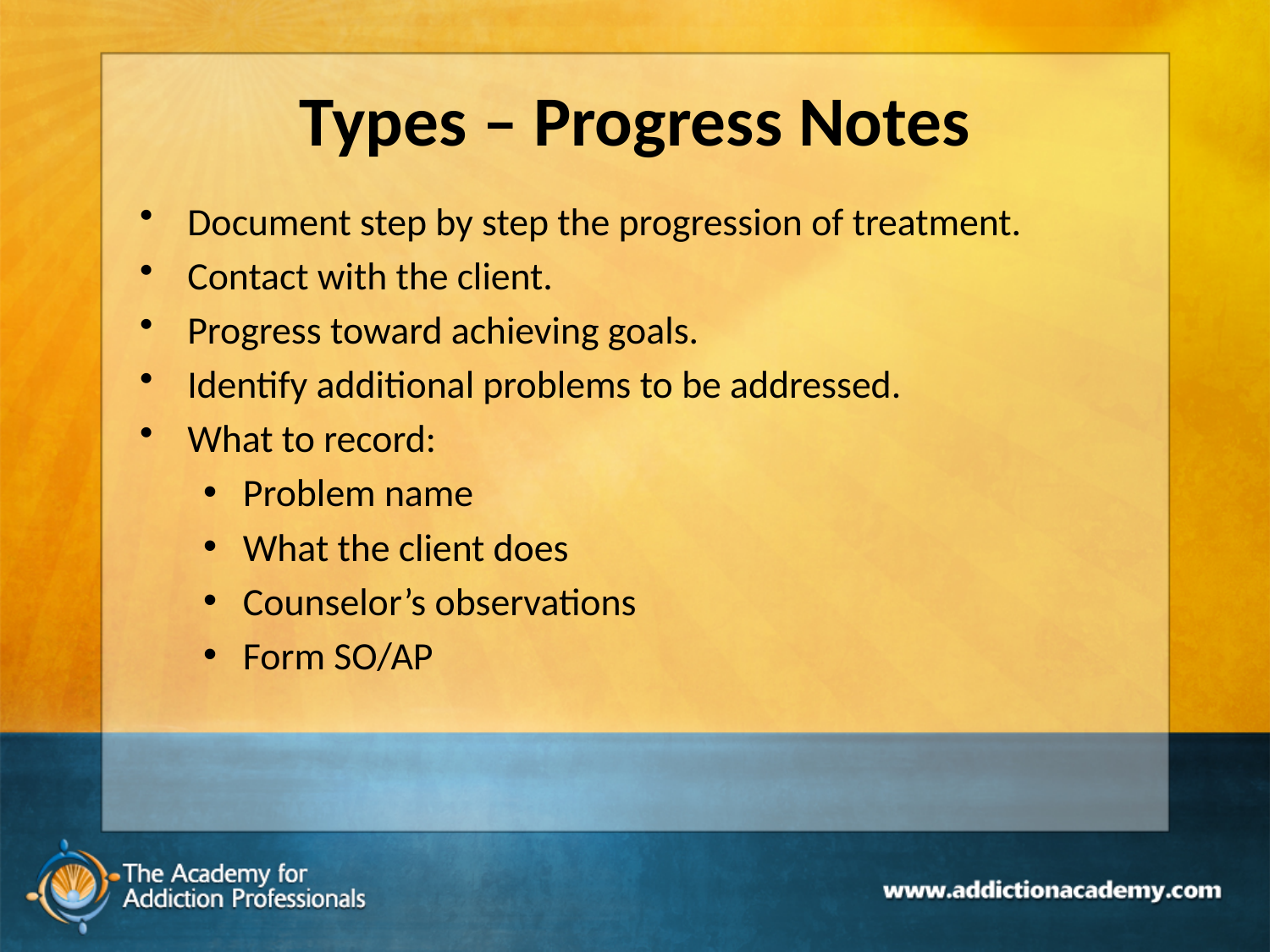

# Types – Progress Notes
Document step by step the progression of treatment.
Contact with the client.
Progress toward achieving goals.
Identify additional problems to be addressed.
What to record:
Problem name
What the client does
Counselor’s observations
Form SO/AP